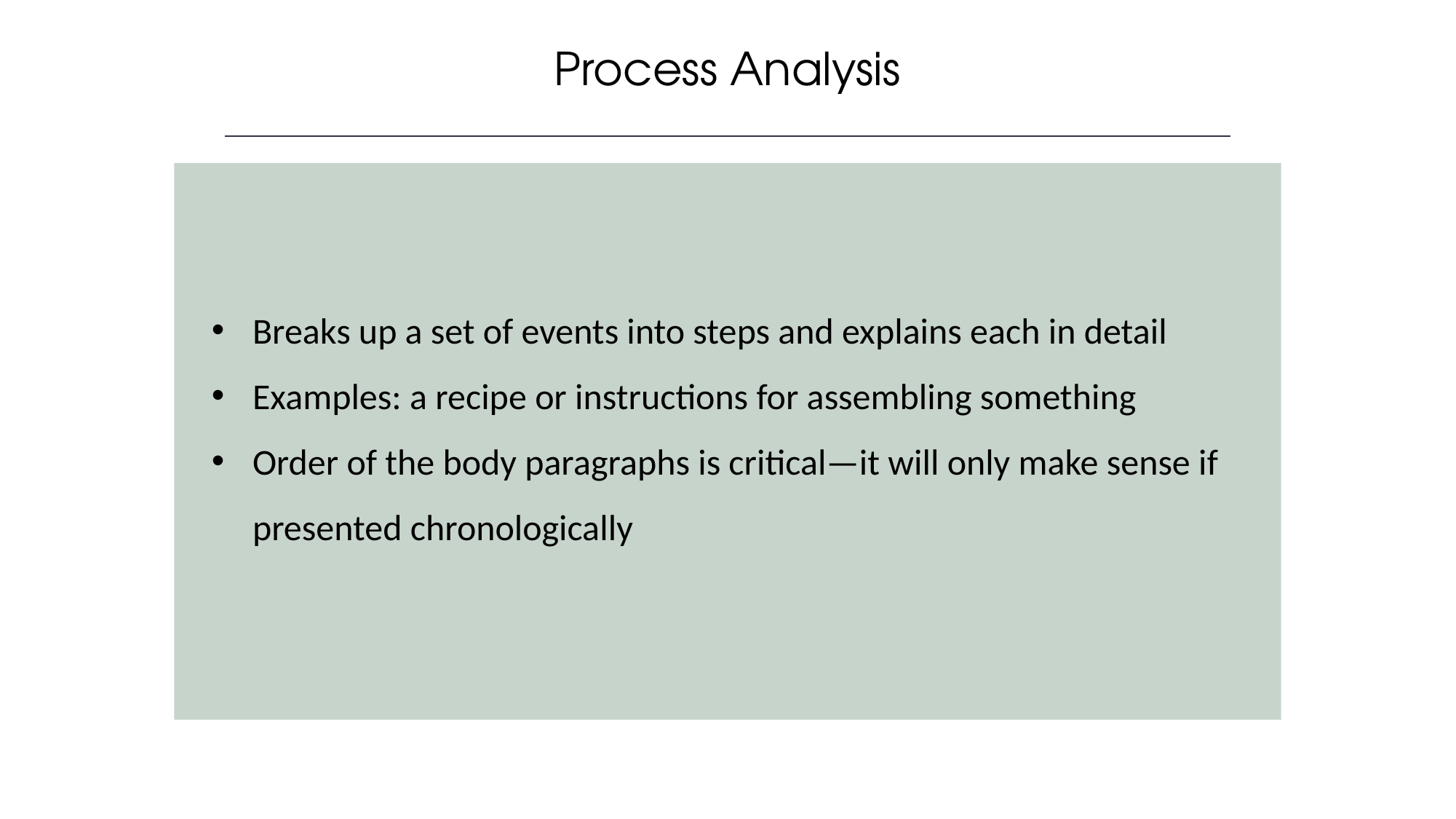

Process Analysis
HAWKES LEARNING

Breaks up a set of events into steps and explains each in detail
Examples: a recipe or instructions for assembling something
Order of the body paragraphs is critical—it will only make sense if presented chronologically